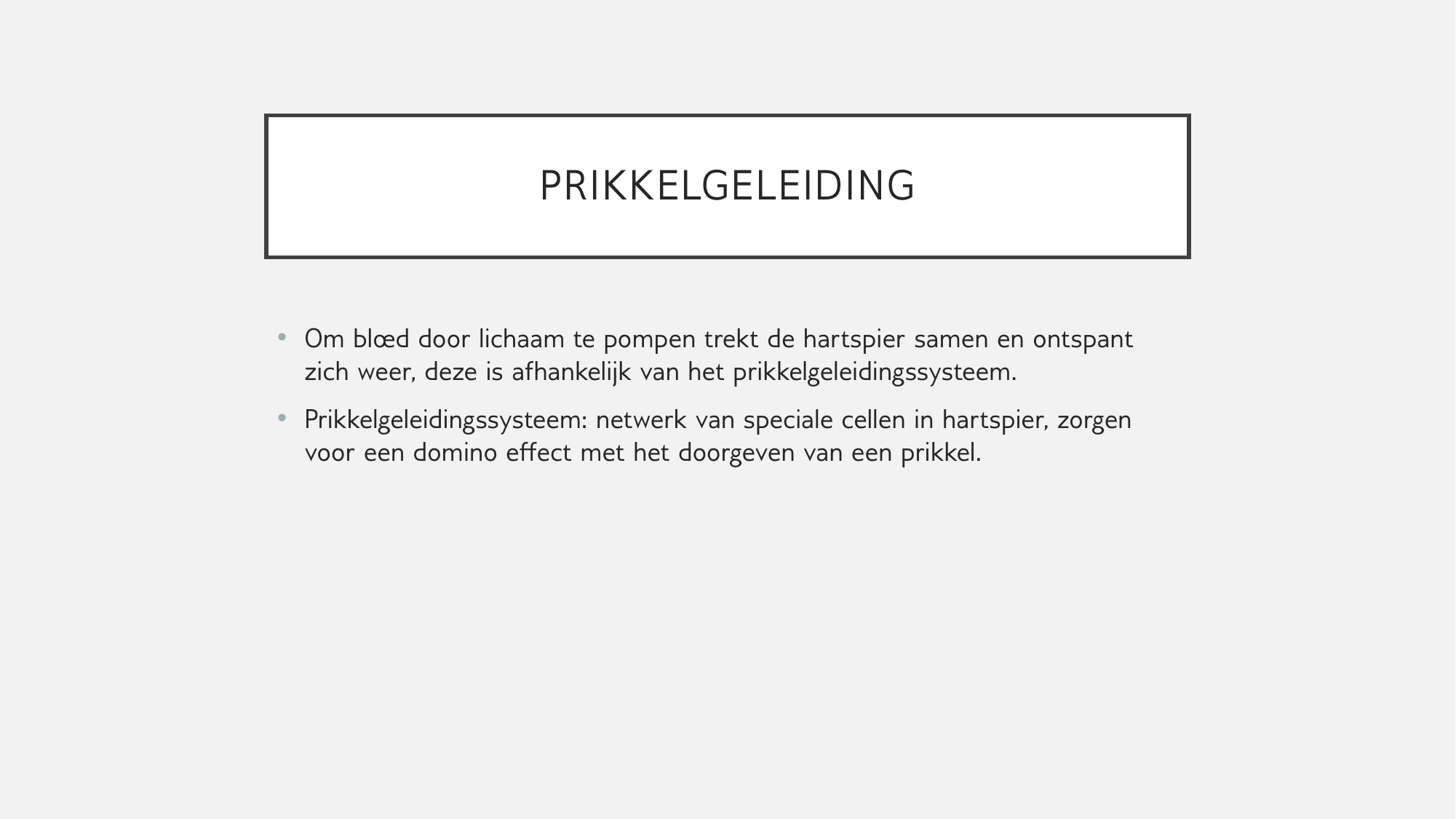

# prikkelgeleiding
Om bloed door lichaam te pompen trekt de hartspier samen en ontspant zich weer, deze is afhankelijk van het prikkelgeleidingssysteem.
Prikkelgeleidingssysteem: netwerk van speciale cellen in hartspier, zorgen voor een domino effect met het doorgeven van een prikkel.